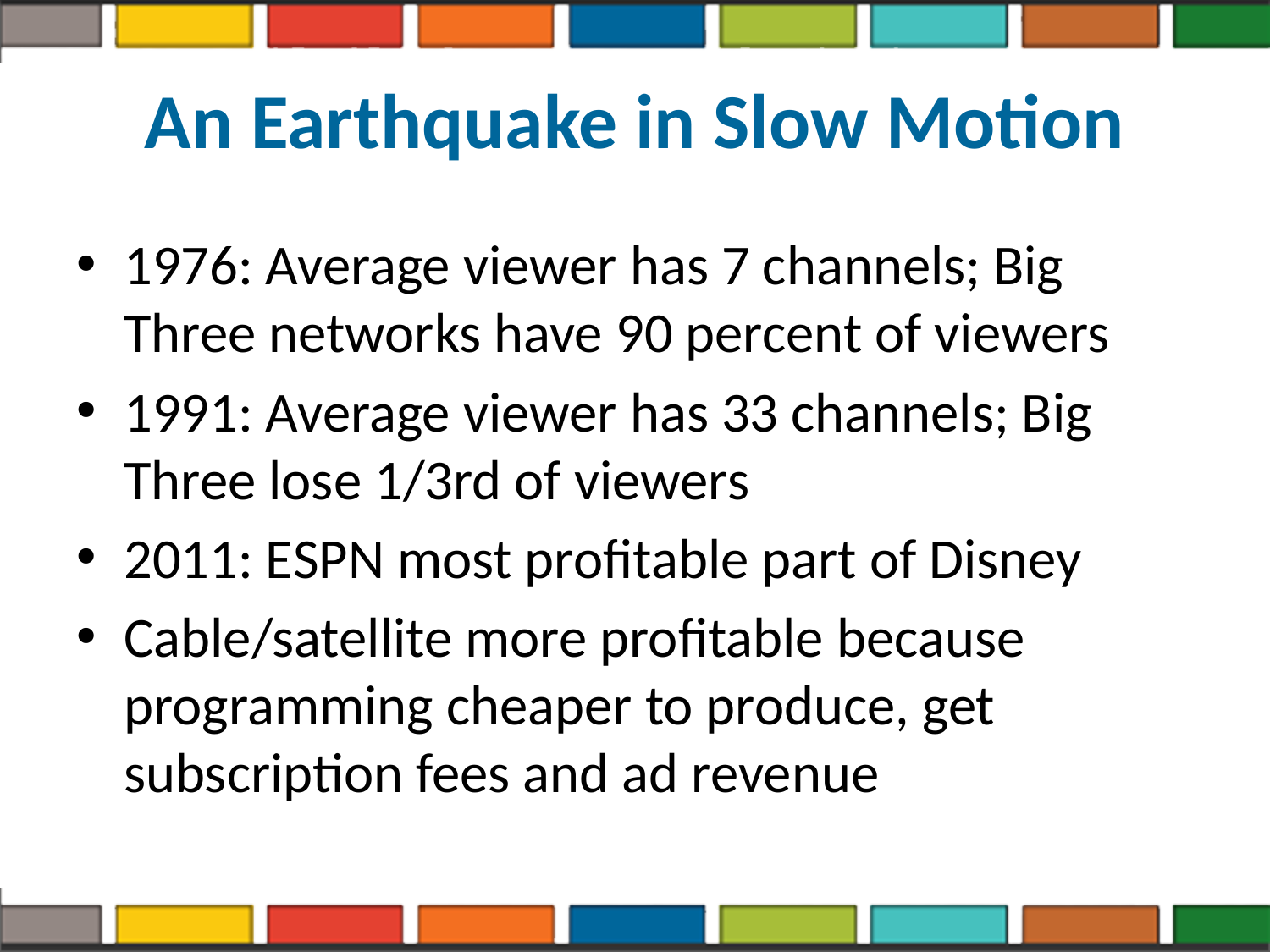

# An Earthquake in Slow Motion
1976: Average viewer has 7 channels; Big Three networks have 90 percent of viewers
1991: Average viewer has 33 channels; Big Three lose 1/3rd of viewers
2011: ESPN most profitable part of Disney
Cable/satellite more profitable because programming cheaper to produce, get subscription fees and ad revenue